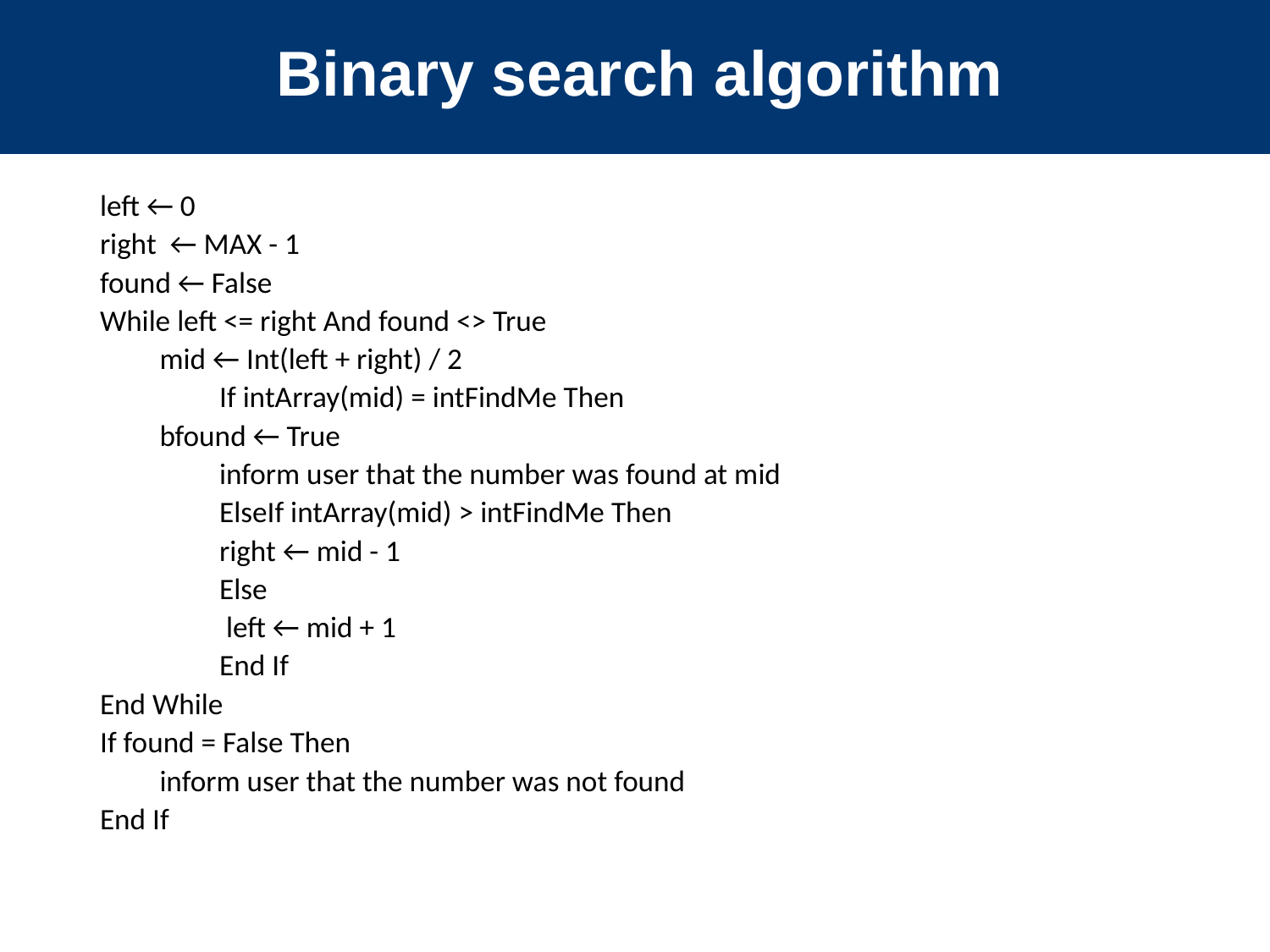

Binary search algorithm
left ← 0
right  ← MAX - 1
found ← False
While left <= right And found <> True
     	mid ← Int(left + right) / 2
            	If intArray(mid) = intFindMe Then
		bfound ← True
                	inform user that the number was found at mid
            	ElseIf intArray(mid) > intFindMe Then
                	right ← mid - 1
            	Else
               	 left ← mid + 1
            	End If
End While
If found = False Then
	inform user that the number was not found
End If